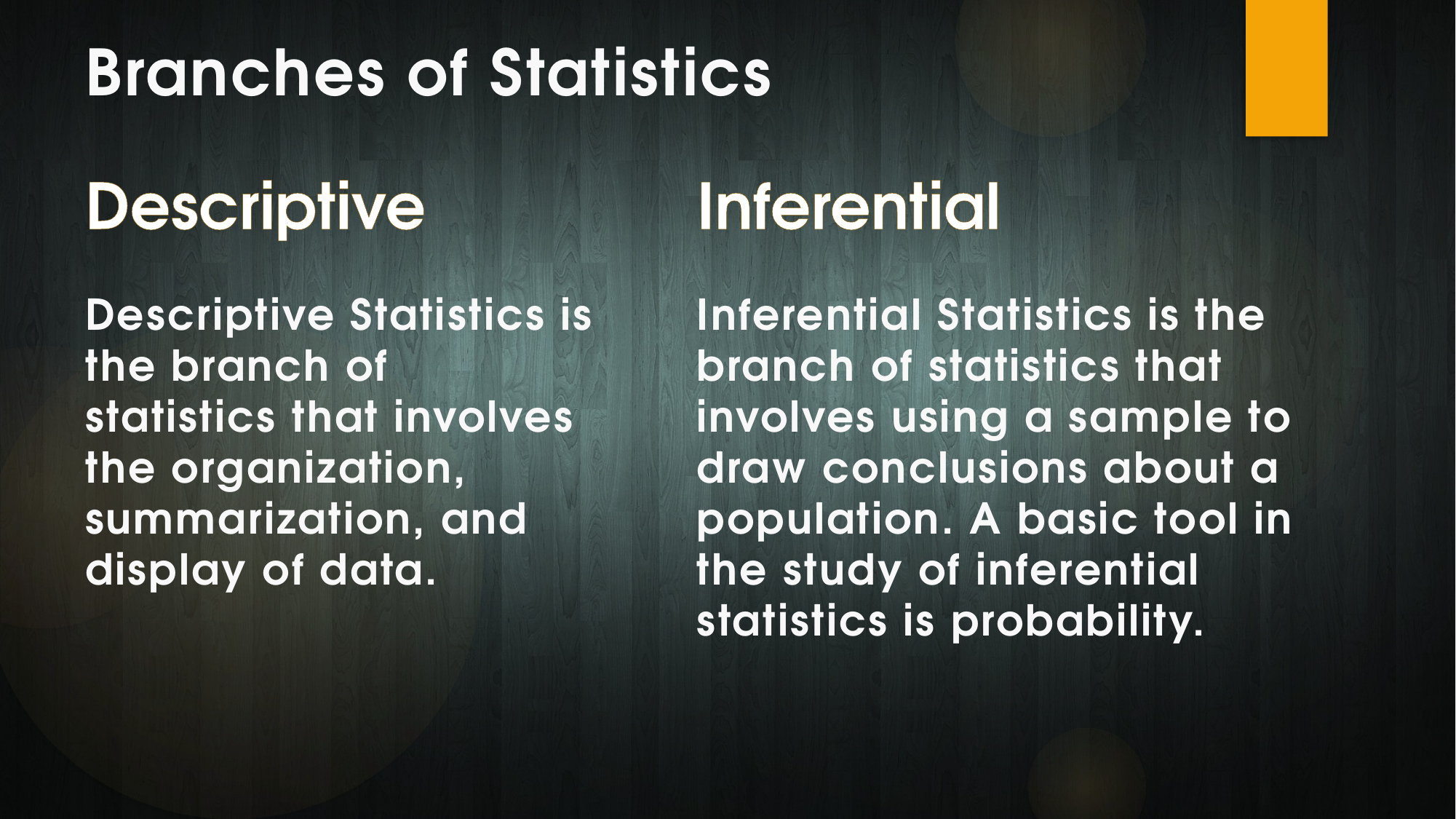

# Branches of Statistics
Inferential
Descriptive
Descriptive Statistics is the branch of statistics that involves the organization, summarization, and display of data.
Inferential Statistics is the branch of statistics that involves using a sample to draw conclusions about a population. A basic tool in the study of inferential statistics is probability.